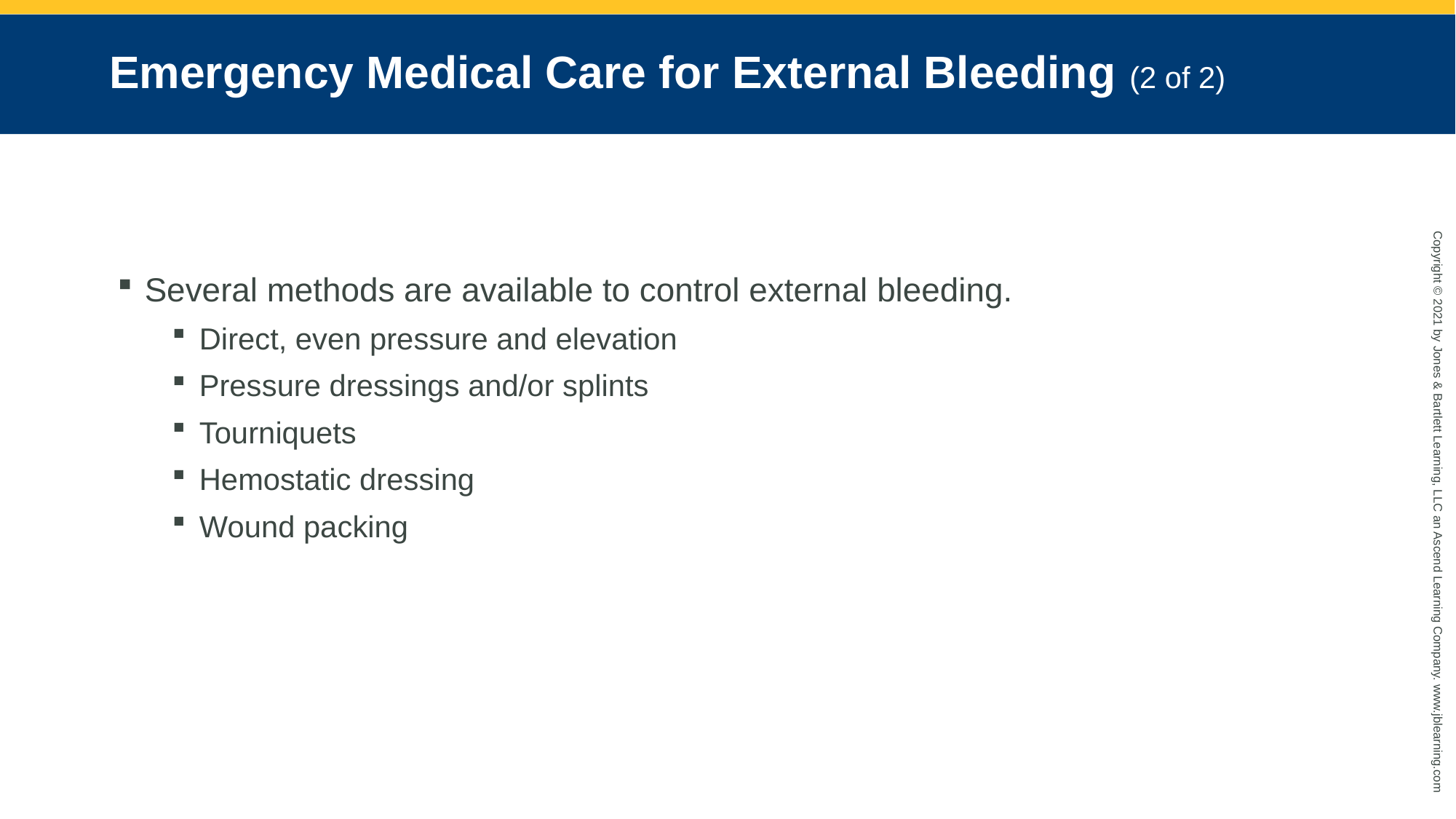

# Emergency Medical Care for External Bleeding (2 of 2)
Several methods are available to control external bleeding.
Direct, even pressure and elevation
Pressure dressings and/or splints
Tourniquets
Hemostatic dressing
Wound packing